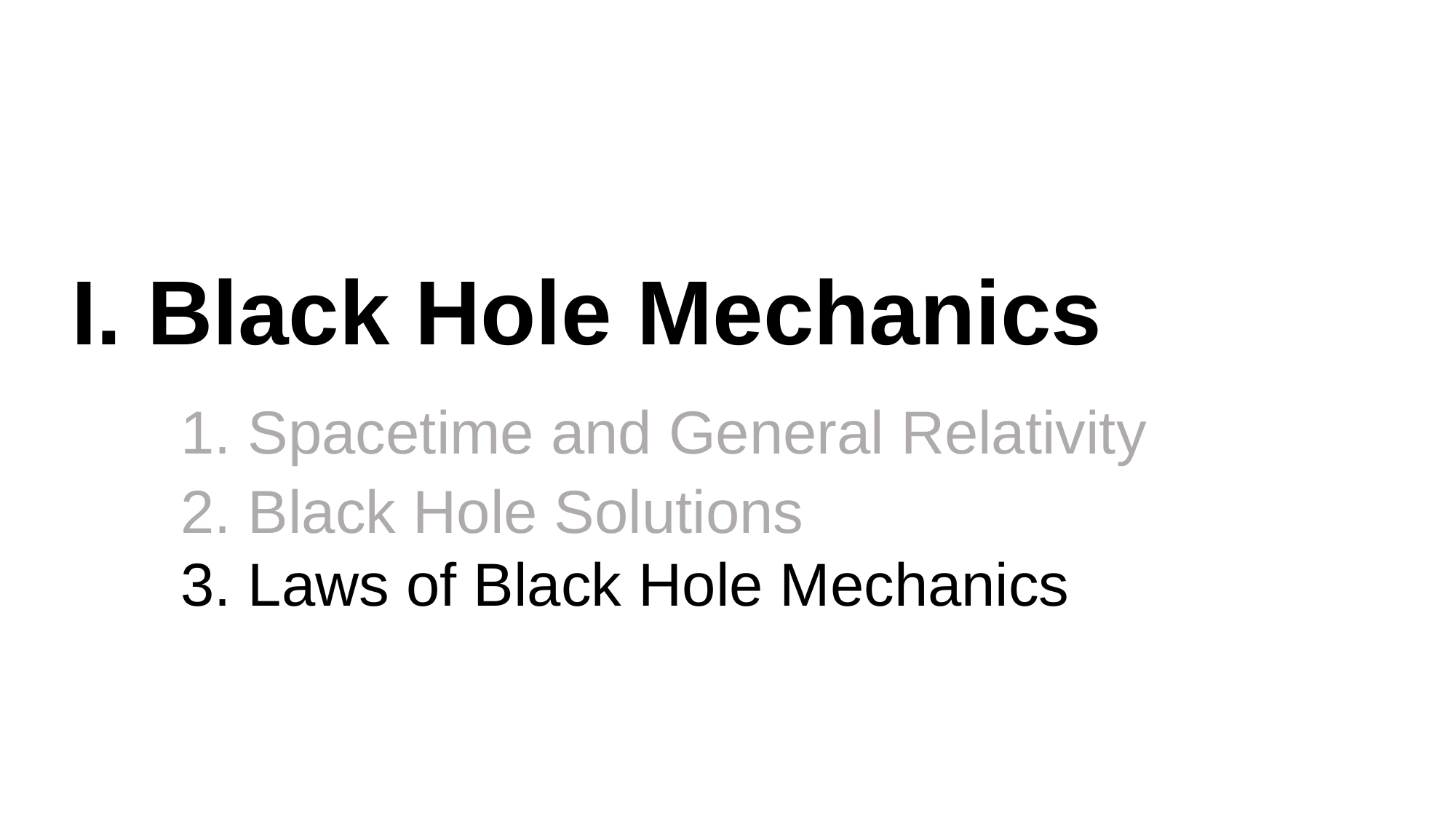

I. Black Hole Mechanics
	1. Spacetime and General Relativity
	2. Black Hole Solutions
	3. Laws of Black Hole Mechanics